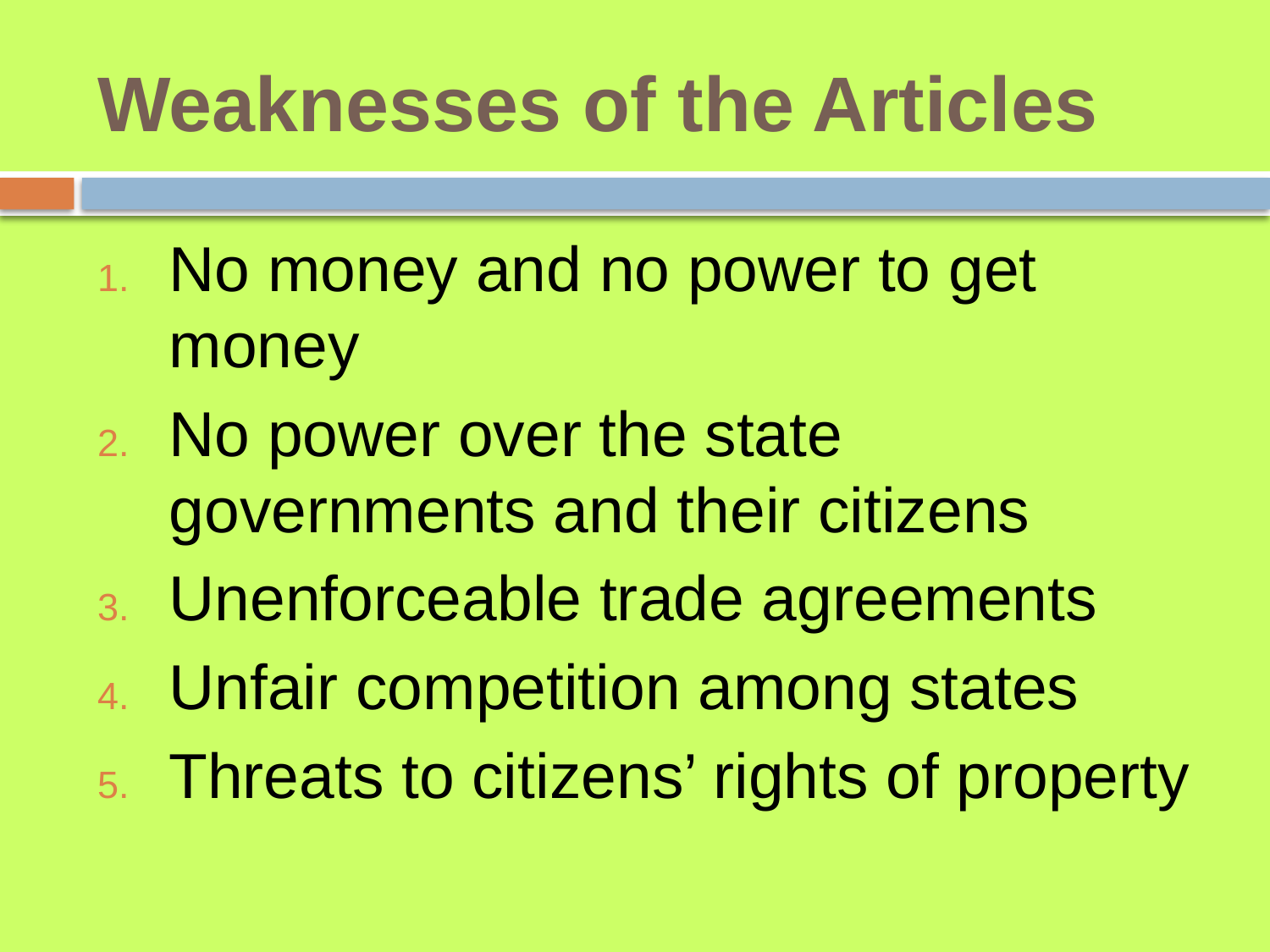

# Weaknesses of the Articles
No money and no power to get money
No power over the state governments and their citizens
Unenforceable trade agreements
Unfair competition among states
Threats to citizens’ rights of property